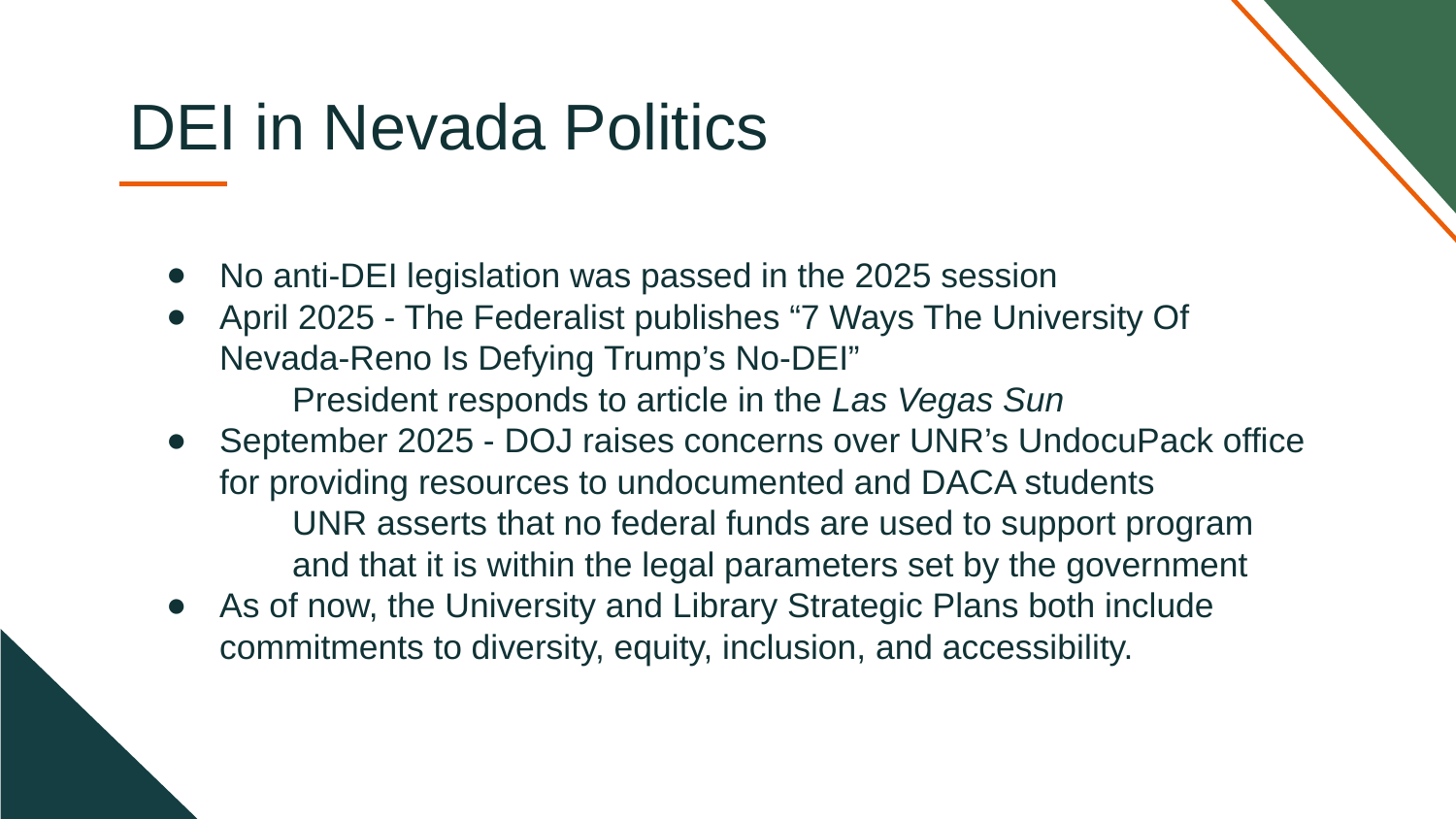

# DEI in Nevada Politics
No anti-DEI legislation was passed in the 2025 session
April 2025 - The Federalist publishes “7 Ways The University Of Nevada-Reno Is Defying Trump’s No-DEI”
President responds to article in the Las Vegas Sun
September 2025 - DOJ raises concerns over UNR’s UndocuPack office for providing resources to undocumented and DACA students
UNR asserts that no federal funds are used to support program and that it is within the legal parameters set by the government
As of now, the University and Library Strategic Plans both include commitments to diversity, equity, inclusion, and accessibility.